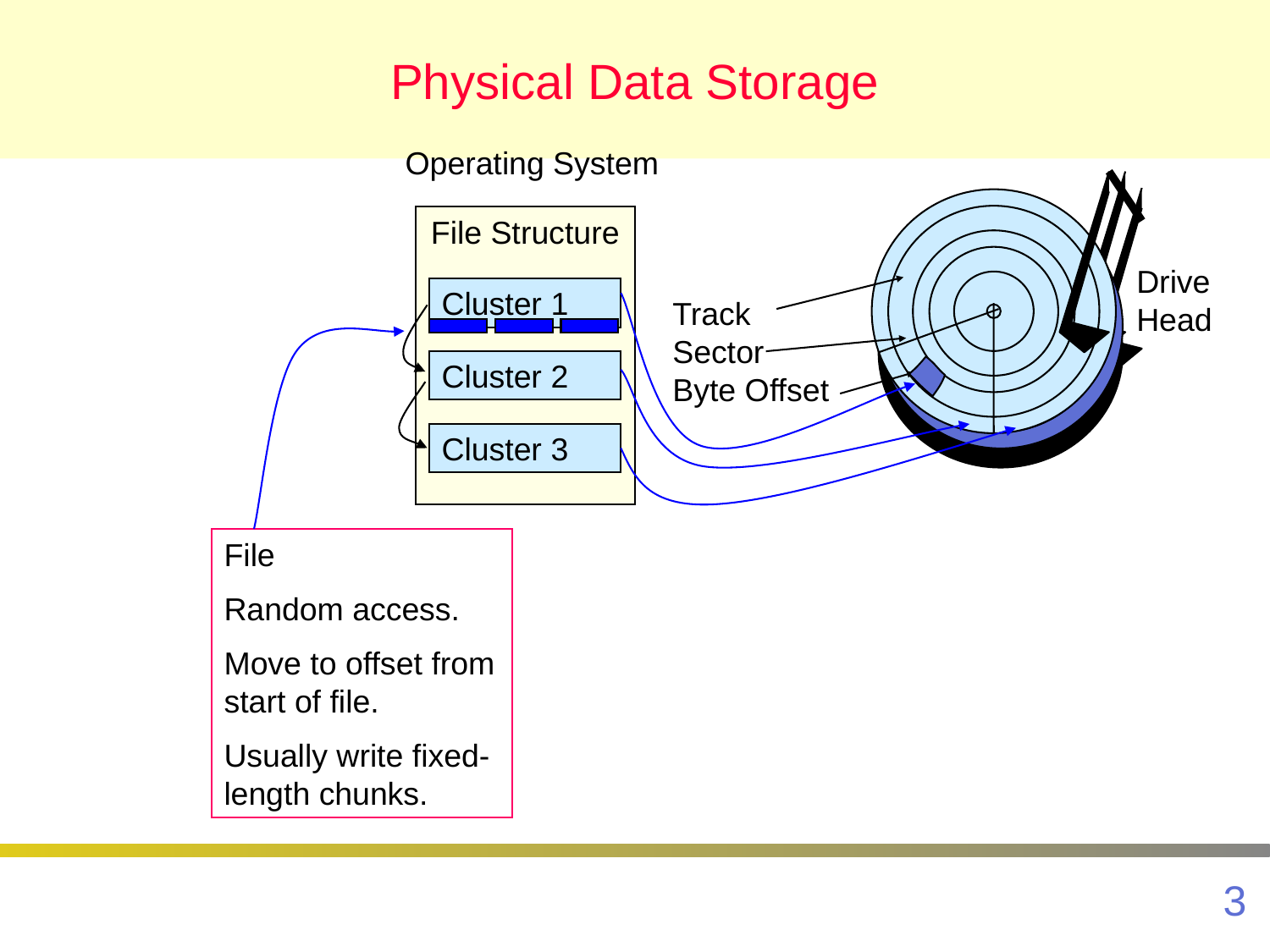

# Physical Data Storage
Operating System

File Structure

Drive Head

Cluster 1
Track
Sector
Byte Offset

Cluster 2

Cluster 3

File
Random access.
Move to offset from start of file.
Usually write fixed-length chunks.
3